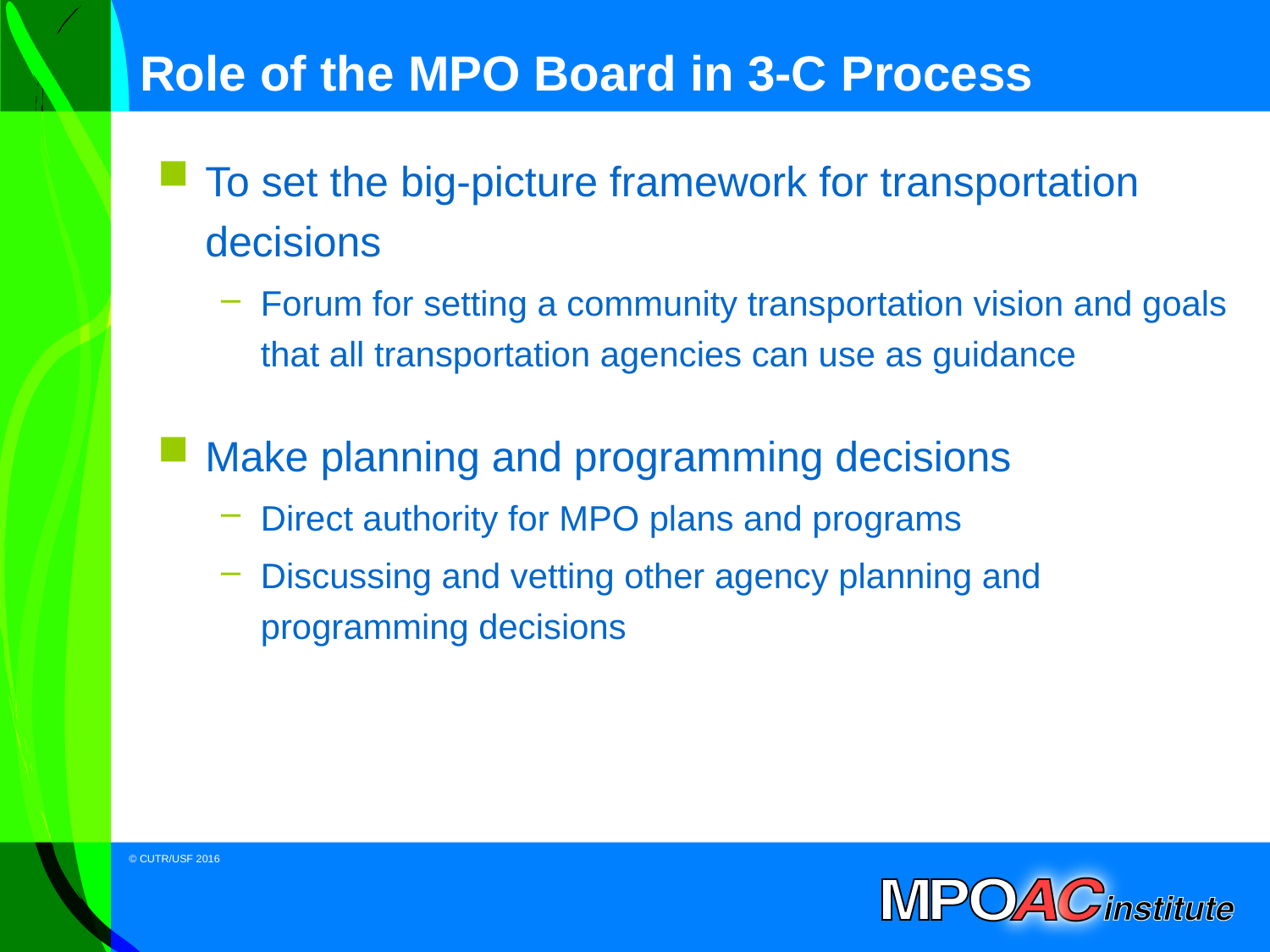

# Role of the MPO Board in 3-C Process
To set the big-picture framework for transportation decisions
Forum for setting a community transportation vision and goals that all transportation agencies can use as guidance

Make planning and programming decisions
Direct authority for MPO plans and programs
Discussing and vetting other agency planning and programming decisions